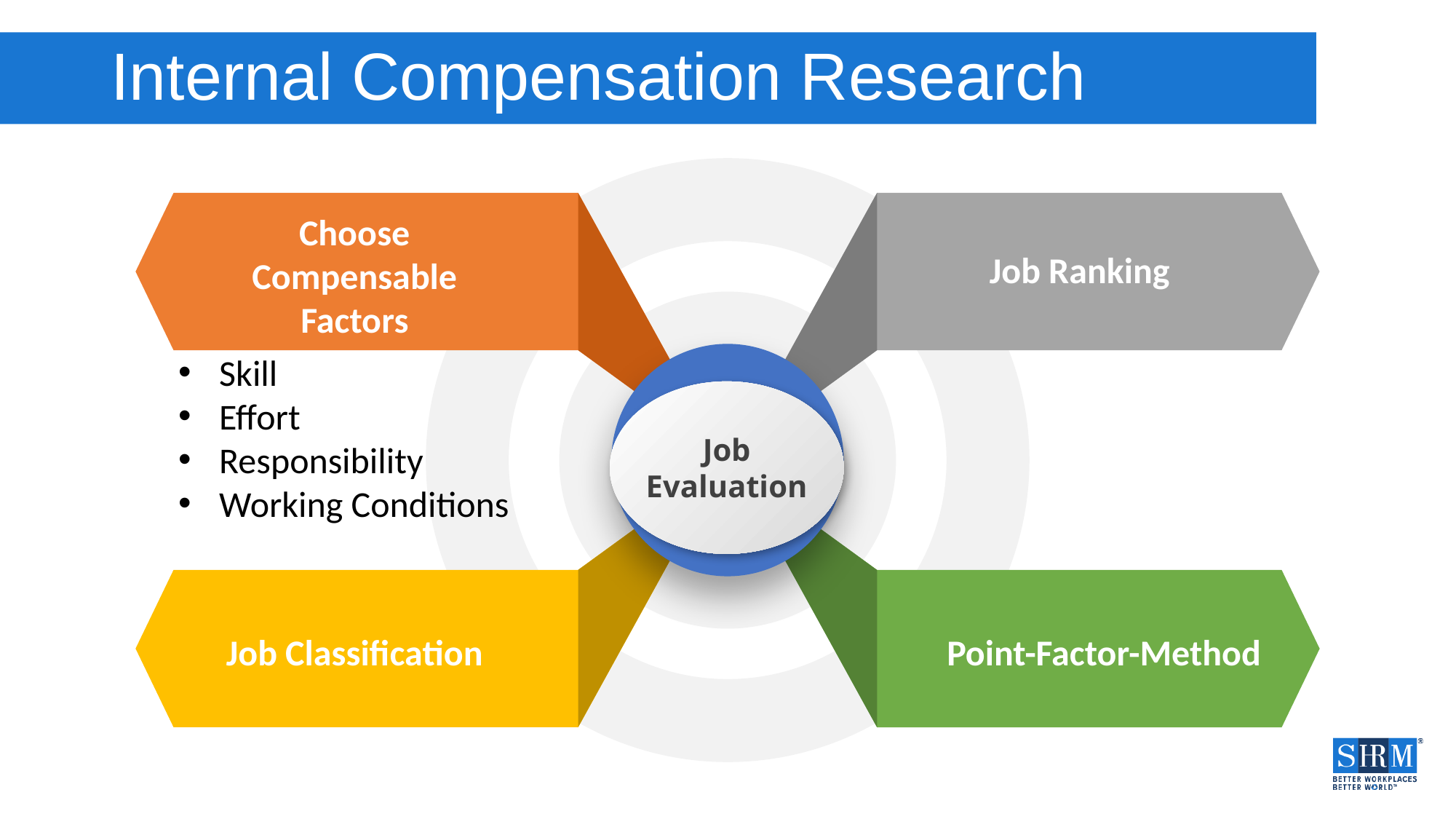

# Internal Compensation Research

Choose Compensable Factors
Job Ranking

Skill
Effort
Responsibility
Working Conditions
Job Evaluation

Job Classification
Point-Factor-Method